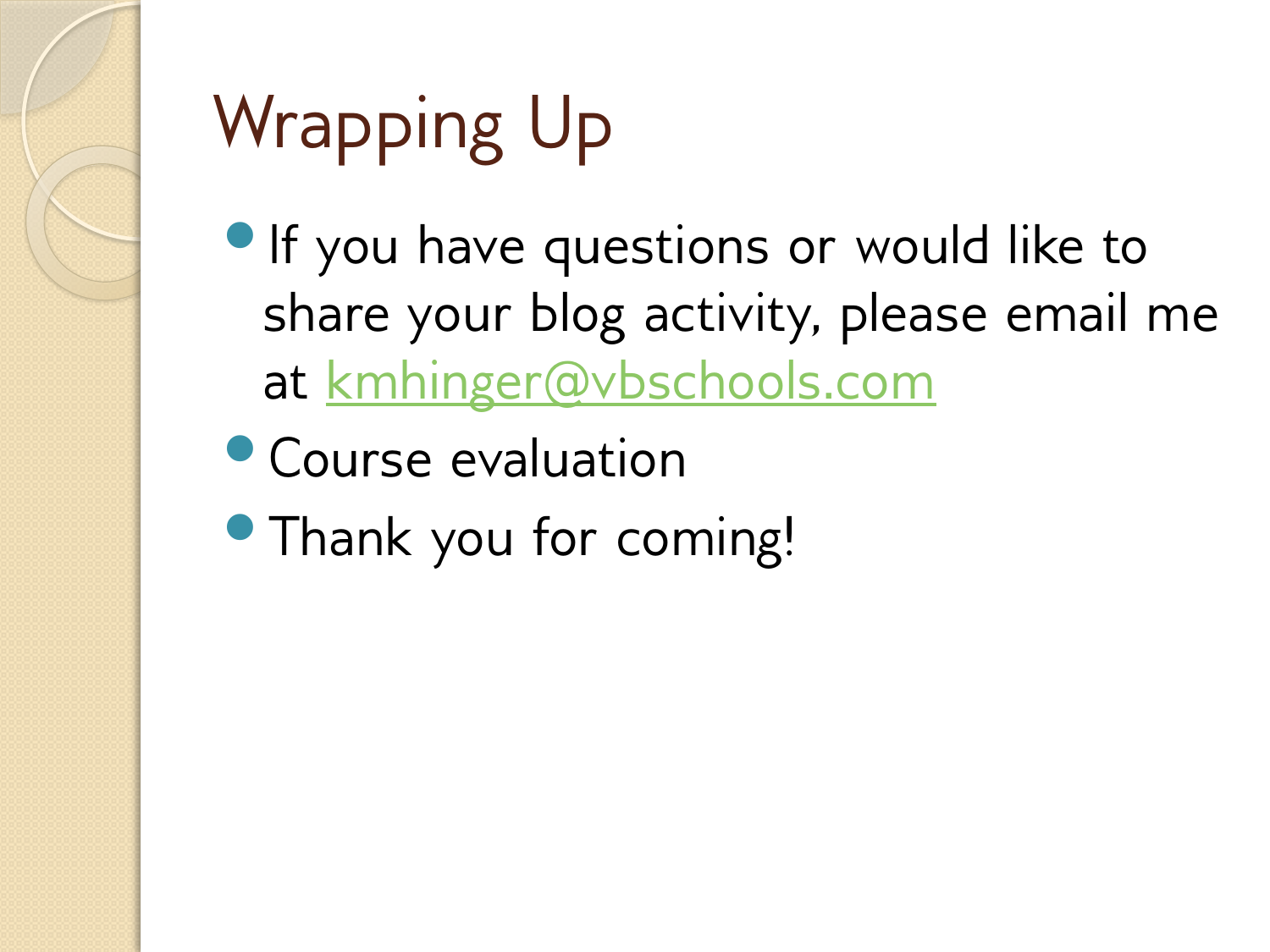

# Wrapping Up
If you have questions or would like to share your blog activity, please email me at kmhinger@vbschools.com
Course evaluation
Thank you for coming!